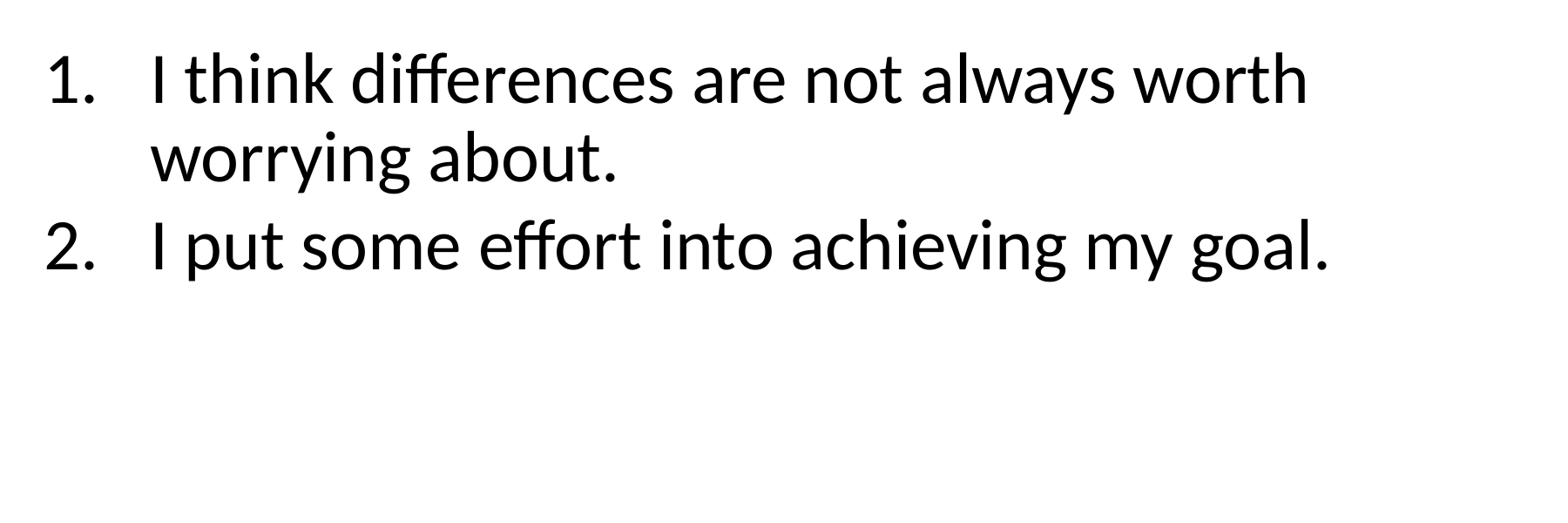

I think differences are not always worth worrying about.
I put some effort into achieving my goal.